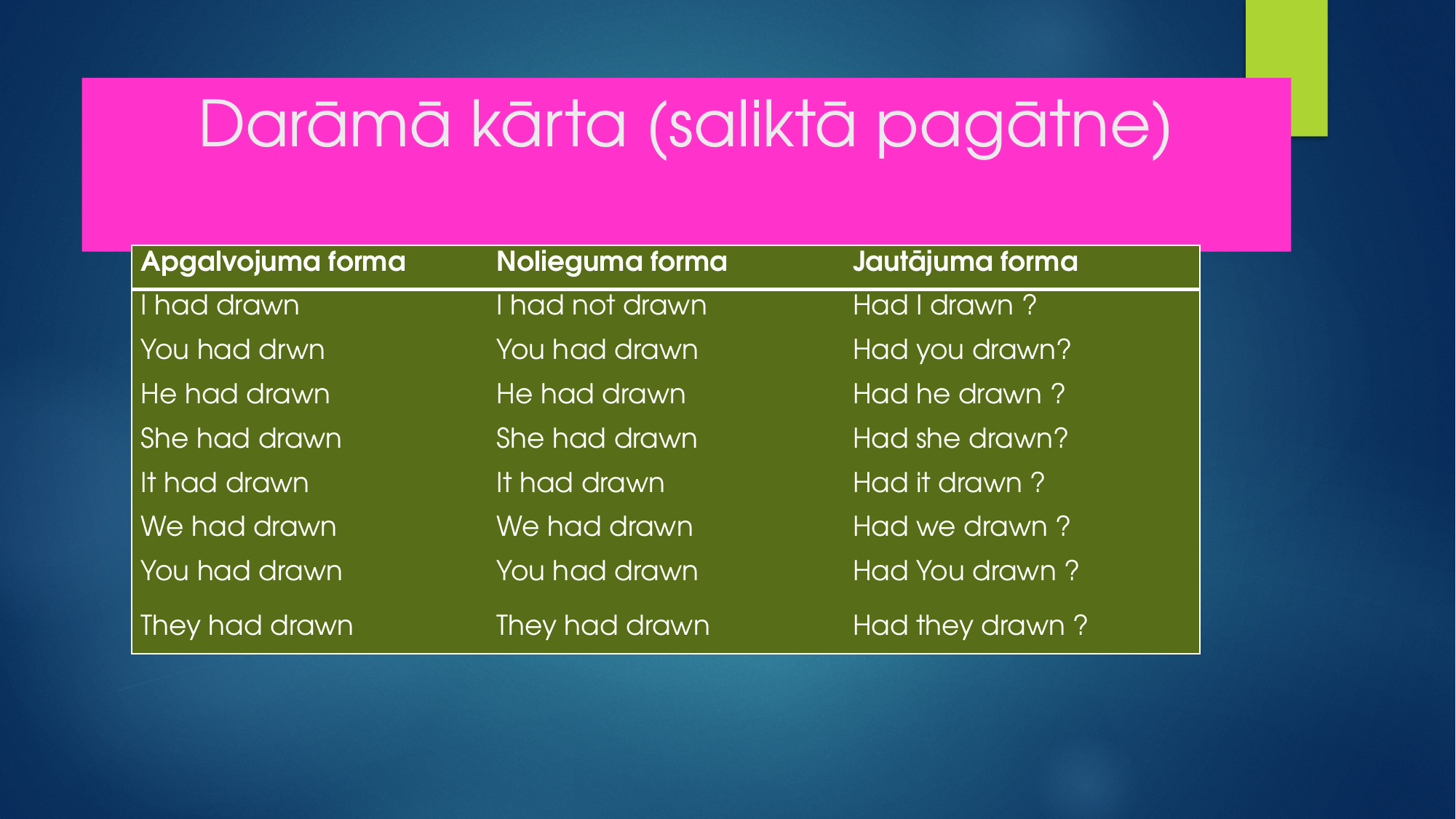

# Darāmā kārta (saliktā pagātne)
| Apgalvojuma forma | Nolieguma forma | Jautājuma forma |
| --- | --- | --- |
| I had drawn | I had not drawn | Had I drawn ? |
| You had drwn | You had drawn | Had you drawn? |
| He had drawn | He had drawn | Had he drawn ? |
| She had drawn | She had drawn | Had she drawn? |
| It had drawn | It had drawn | Had it drawn ? |
| We had drawn | We had drawn | Had we drawn ? |
| You had drawn | You had drawn | Had You drawn ? |
| They had drawn | They had drawn | Had they drawn ? |